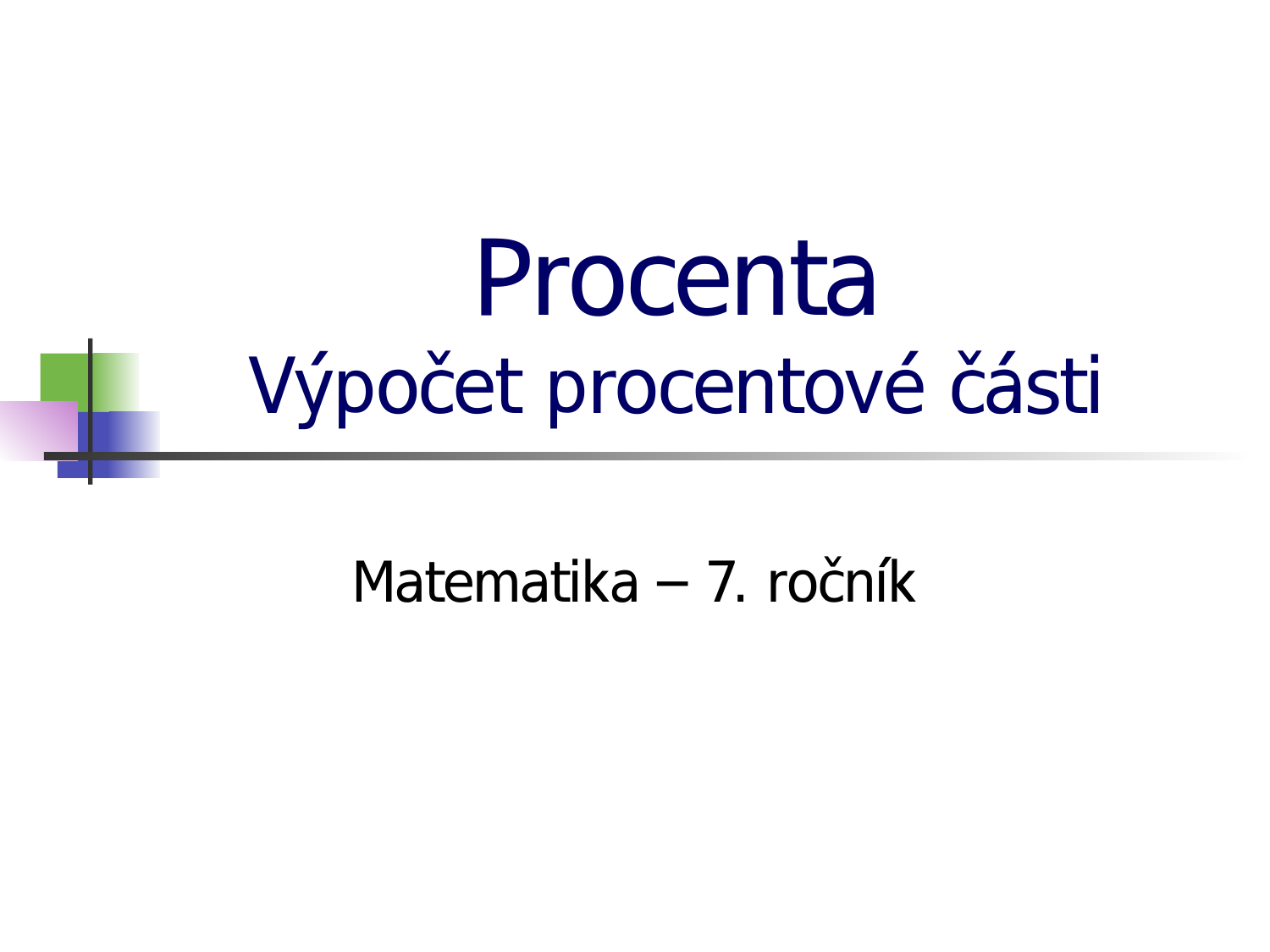

# Procenta Výpočet procentové části
Matematika – 7. ročník